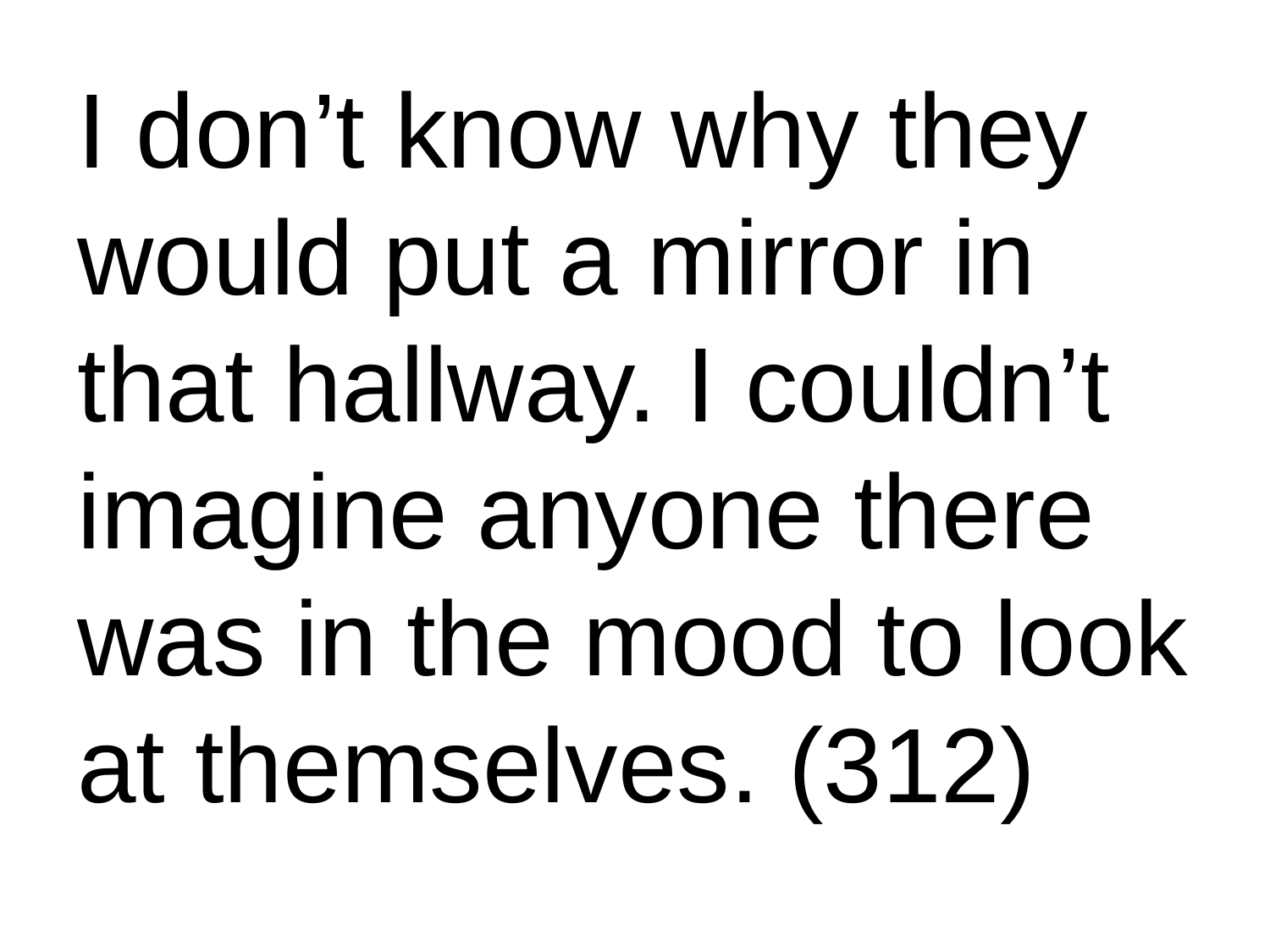

I don’t know why they would put a mirror in that hallway. I couldn’t imagine anyone there was in the mood to look at themselves. (312)